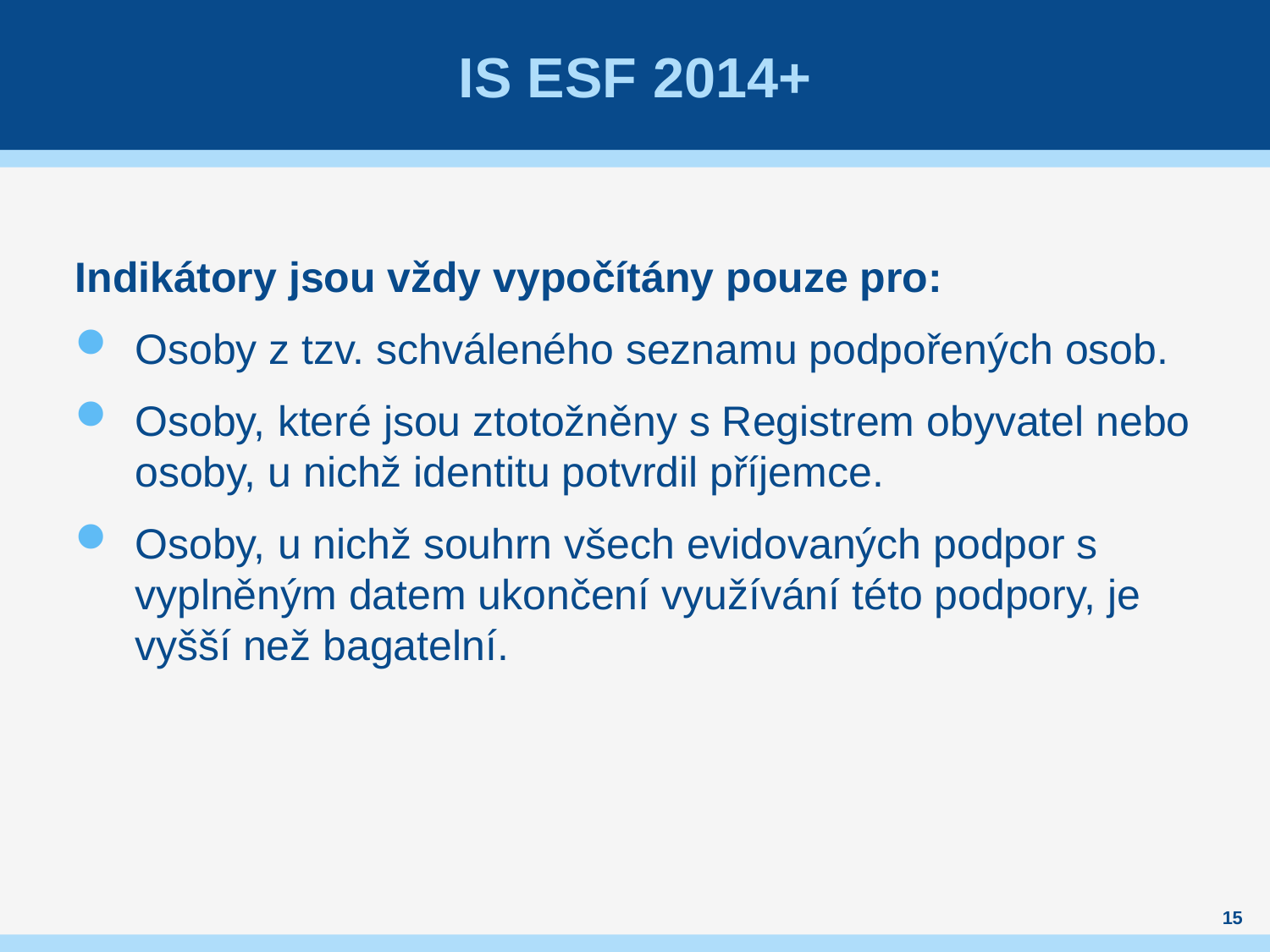

# IS ESF 2014+
Indikátory jsou vždy vypočítány pouze pro:
Osoby z tzv. schváleného seznamu podpořených osob.
Osoby, které jsou ztotožněny s Registrem obyvatel nebo osoby, u nichž identitu potvrdil příjemce.
Osoby, u nichž souhrn všech evidovaných podpor s vyplněným datem ukončení využívání této podpory, je vyšší než bagatelní.
15